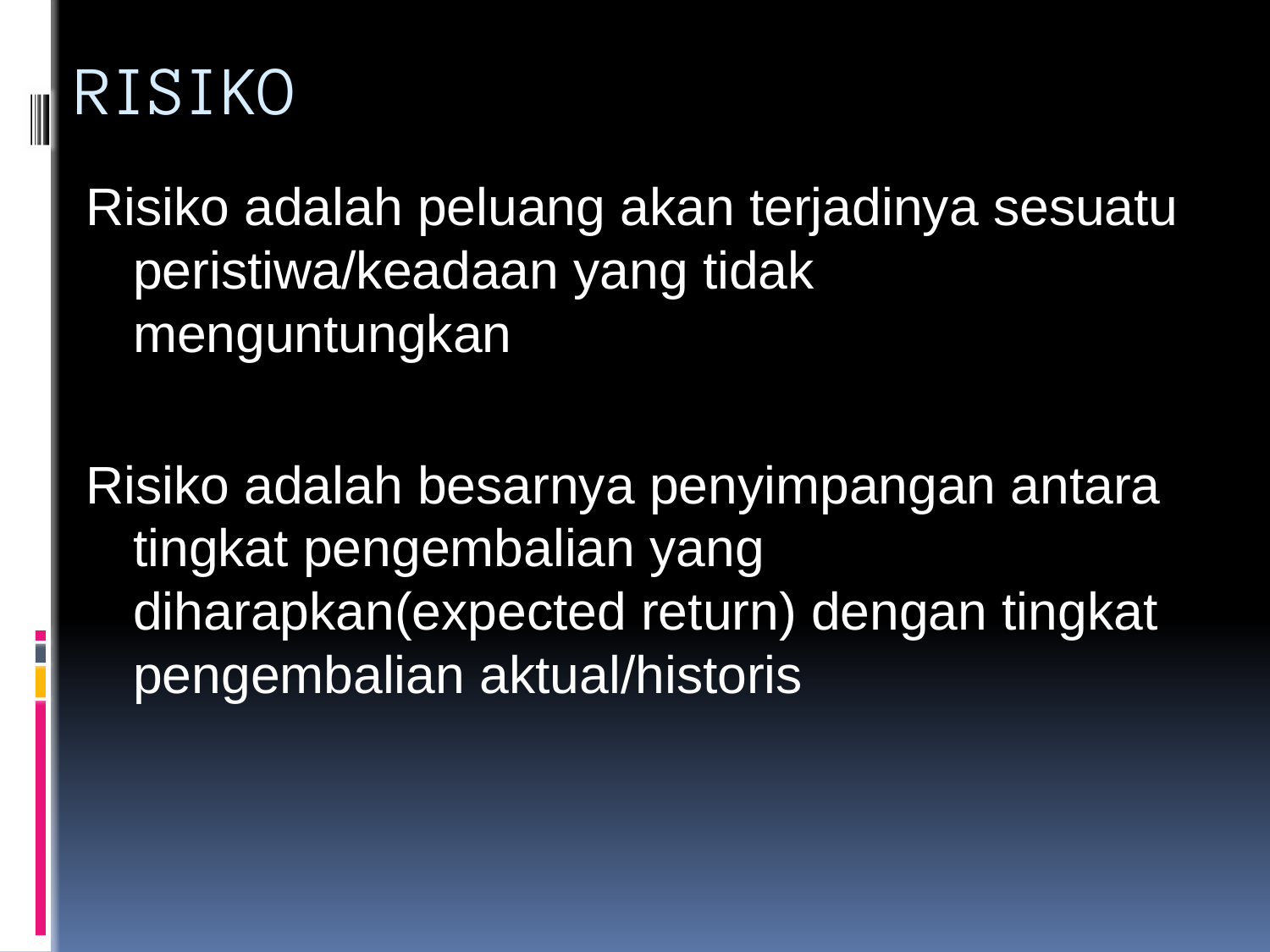

# RISIKO
Risiko adalah peluang akan terjadinya sesuatu peristiwa/keadaan yang tidak menguntungkan

Risiko adalah besarnya penyimpangan antara tingkat pengembalian yang diharapkan(expected return) dengan tingkat pengembalian aktual/historis